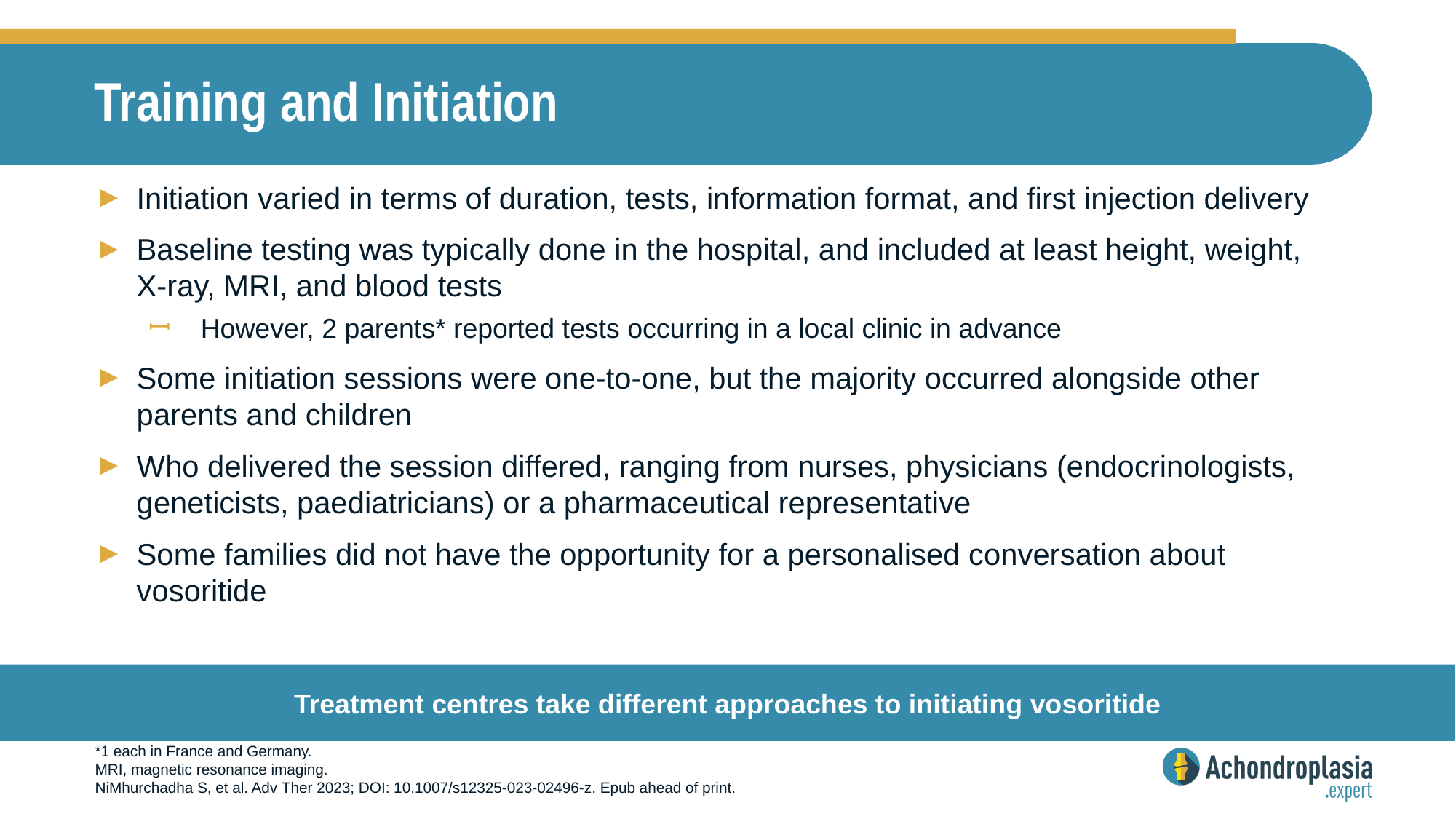

# Training and Initiation
Initiation varied in terms of duration, tests, information format, and first injection delivery
Baseline testing was typically done in the hospital, and included at least height, weight,
X-ray, MRI, and blood tests
However, 2 parents* reported tests occurring in a local clinic in advance
Some initiation sessions were one-to-one, but the majority occurred alongside other parents and children
Who delivered the session differed, ranging from nurses, physicians (endocrinologists, geneticists, paediatricians) or a pharmaceutical representative
Some families did not have the opportunity for a personalised conversation about vosoritide
Treatment centres take different approaches to initiating vosoritide
*1 each in France and Germany.
MRI, magnetic resonance imaging.
NiMhurchadha S, et al. Adv Ther 2023; DOI: 10.1007/s12325-023-02496-z. Epub ahead of print.